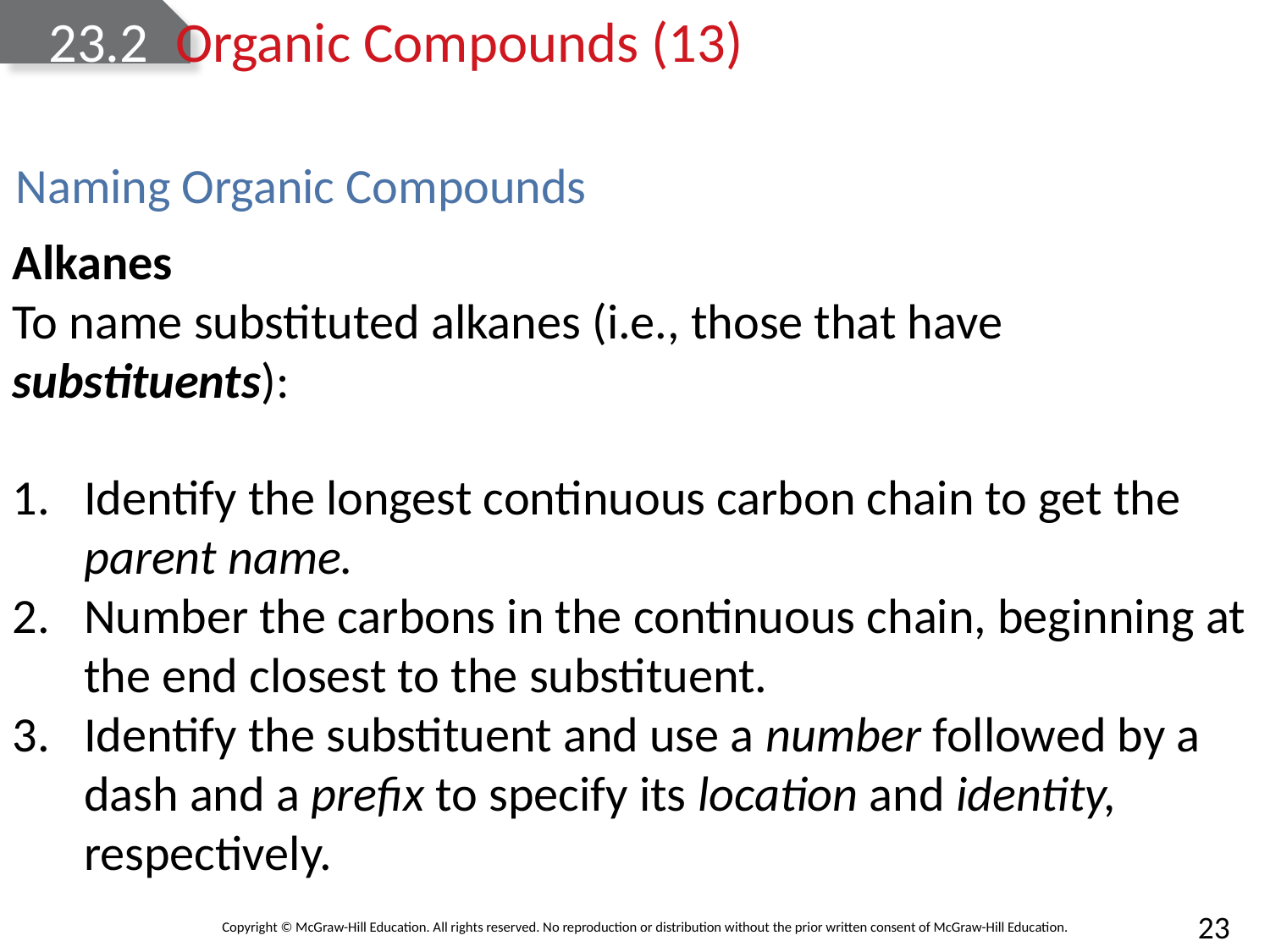

# 23.2 	Organic Compounds (13)
Naming Organic Compounds
Alkanes
To name substituted alkanes (i.e., those that have substituents):
Identify the longest continuous carbon chain to get the parent name.
Number the carbons in the continuous chain, beginning at the end closest to the substituent.
Identify the substituent and use a number followed by a dash and a prefix to specify its location and identity, respectively.